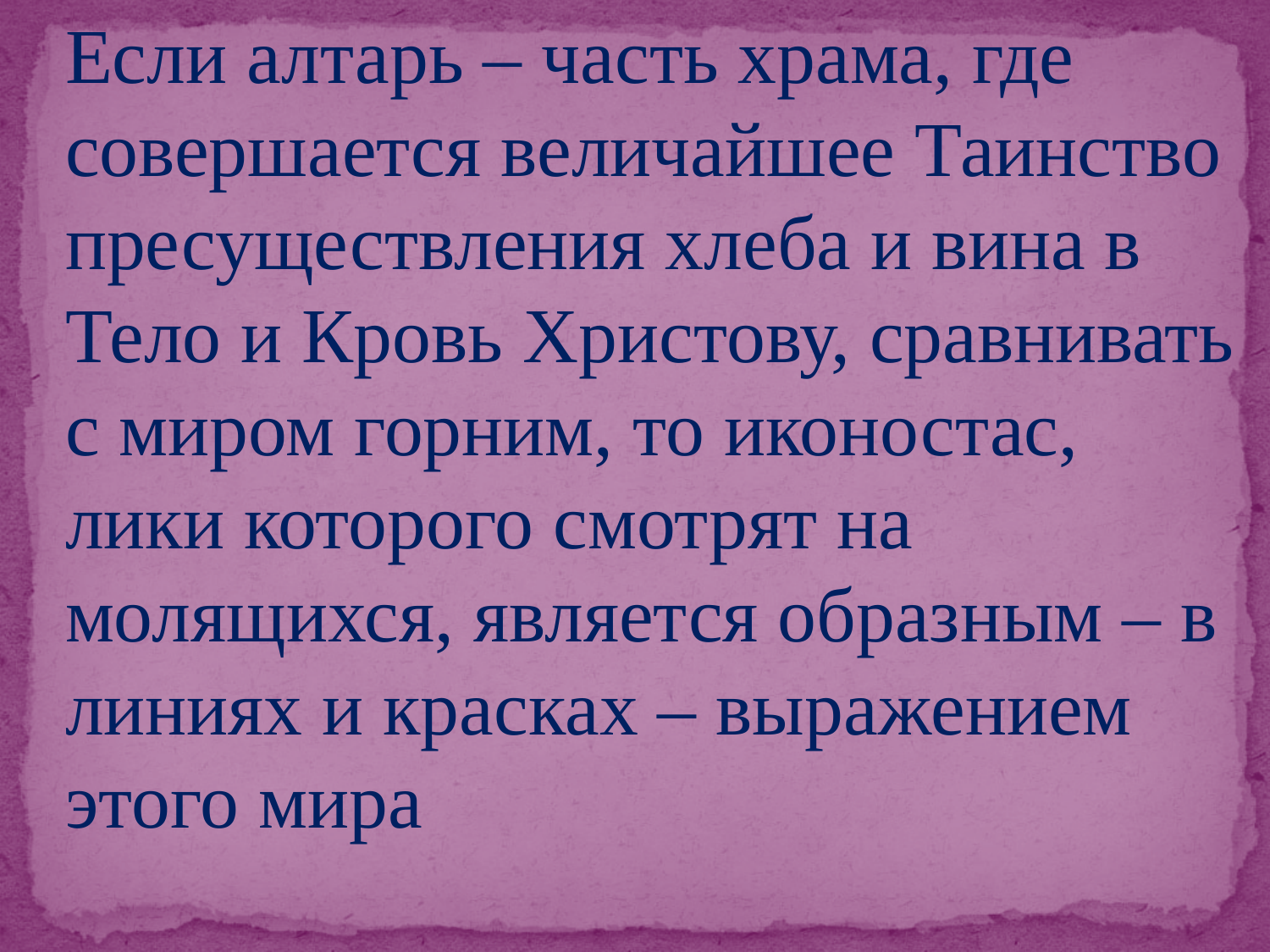

Если алтарь – часть храма, где совершается величайшее Таинство пресуществления хлеба и вина в Тело и Кровь Христову, сравнивать с миром горним, то иконостас, лики которого смотрят на молящихся, является образным – в линиях и красках – выражением этого мира
#